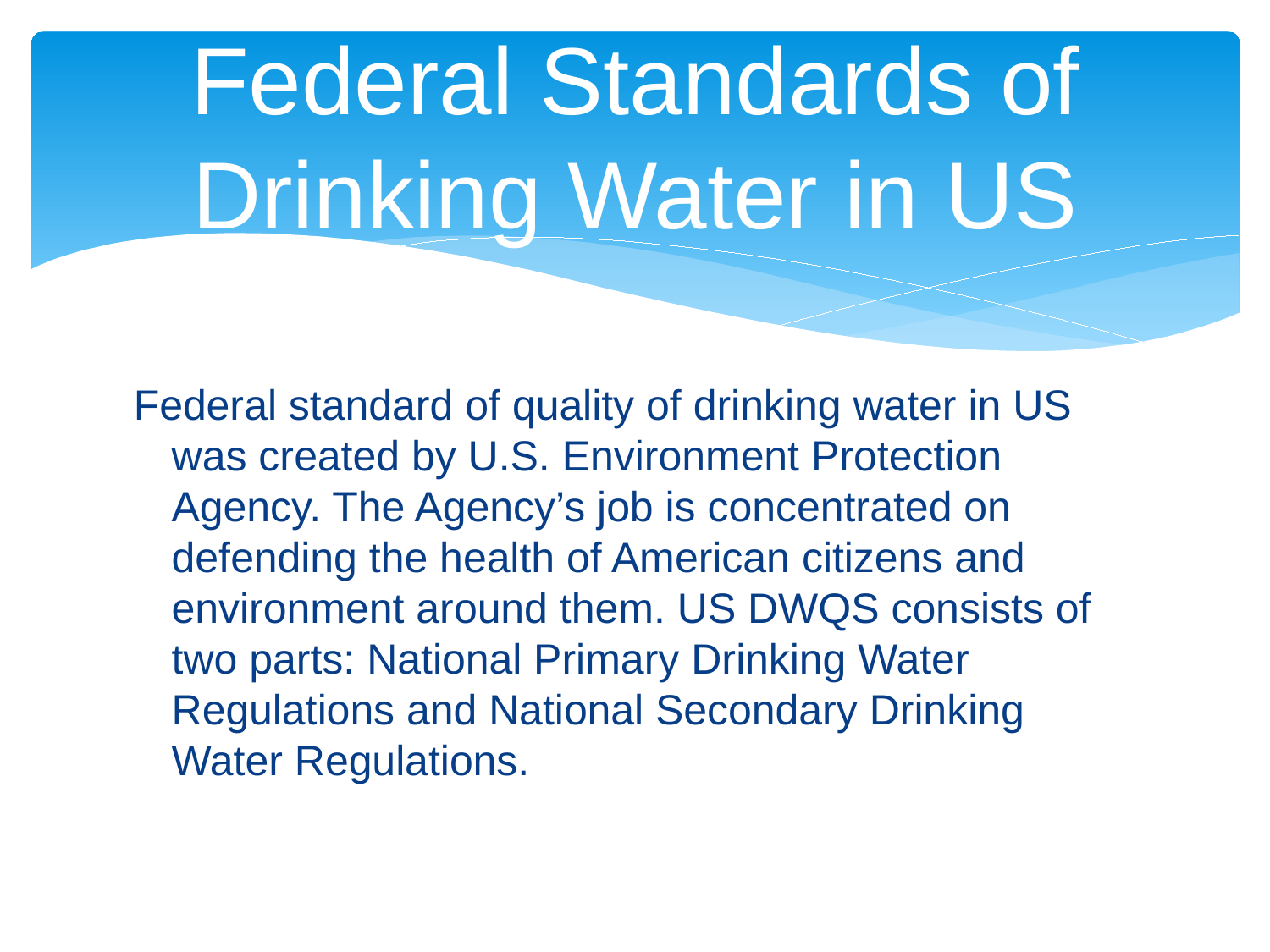

# Federal Standards of Drinking Water in US
Federal standard of quality of drinking water in US was created by U.S. Environment Protection Agency. The Agency’s job is concentrated on defending the health of American citizens and environment around them. US DWQS consists of two parts: National Primary Drinking Water Regulations and National Secondary Drinking Water Regulations.